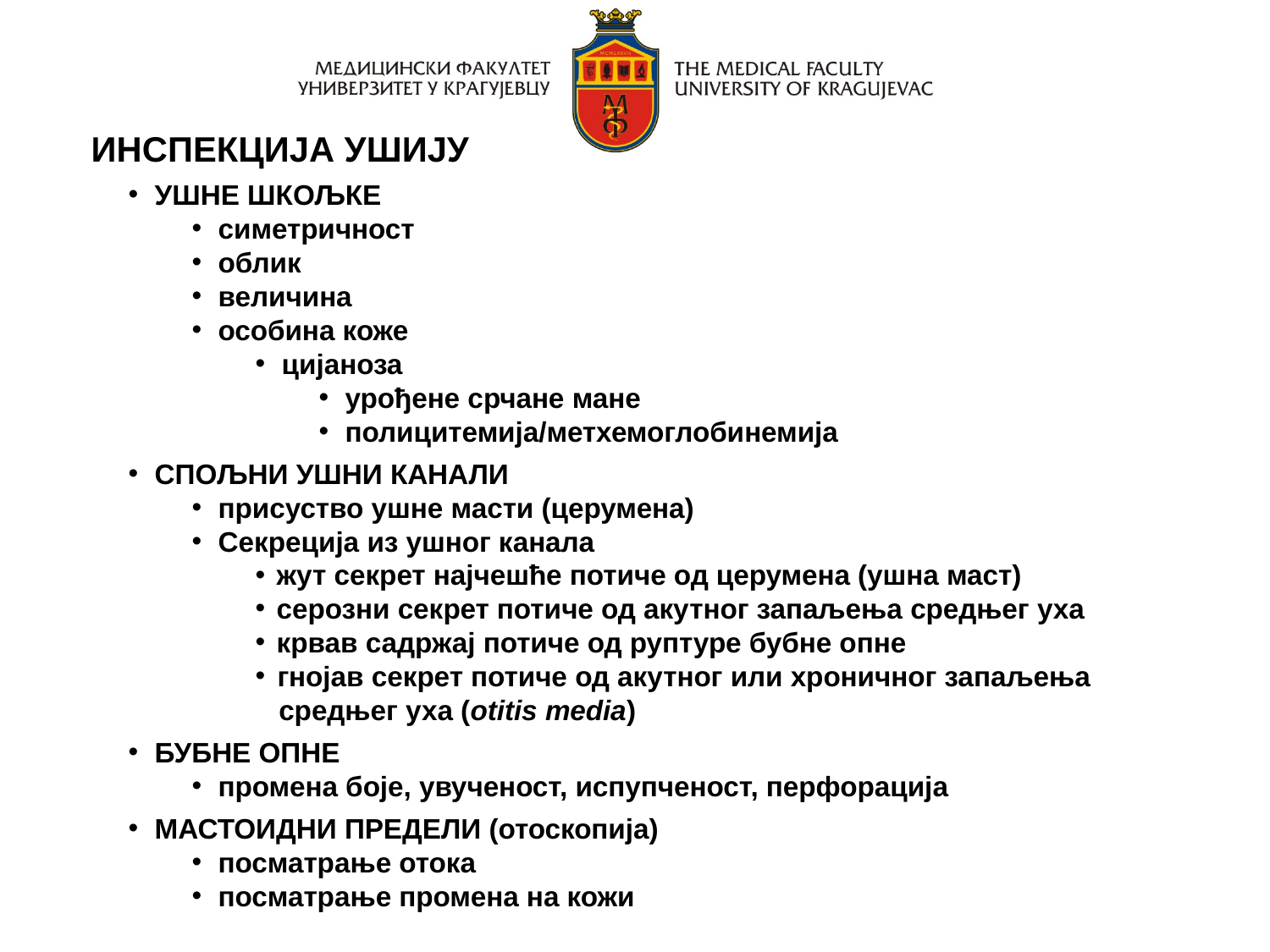

ИНСПЕКЦИЈА УШИЈУ

УШНЕ ШКОЉКЕ
симетричност
облик
величина
особина коже
цијаноза
урођене срчане мане
полицитемија/метхемоглобинемија

СПОЉНИ УШНИ КАНАЛИ
присуство ушне масти (церумена)
Секреција из ушног канала
жут секрет најчешће потиче од церумена (ушна маст)
серозни секрет потиче од акутног запаљења средњег уха
крвав садржај потиче од руптуре бубне опне
гнојав секрет потиче од акутног или хроничног запаљења
   средњег уха (otitis media)

БУБНЕ ОПНЕ
промена боје, увученост, испупченост, перфорација

МАСТОИДНИ ПРЕДЕЛИ (отоскопија)
посматрање отока
посматрање промена на кожи